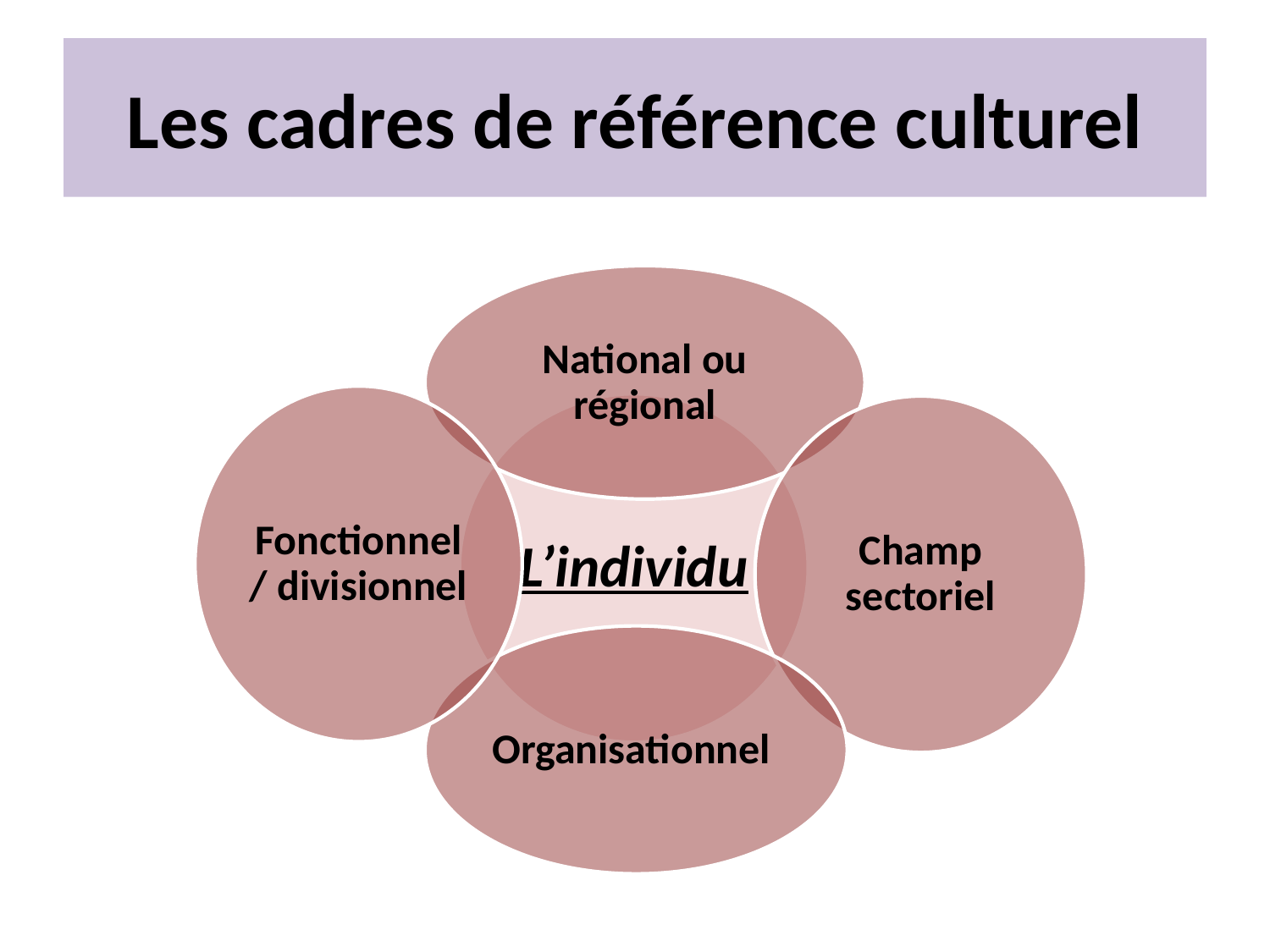

# Les cadres de référence culturel
L’individu
National ou régional
Champ sectoriel
Organisationnel
Fonctionnel / divisionnel